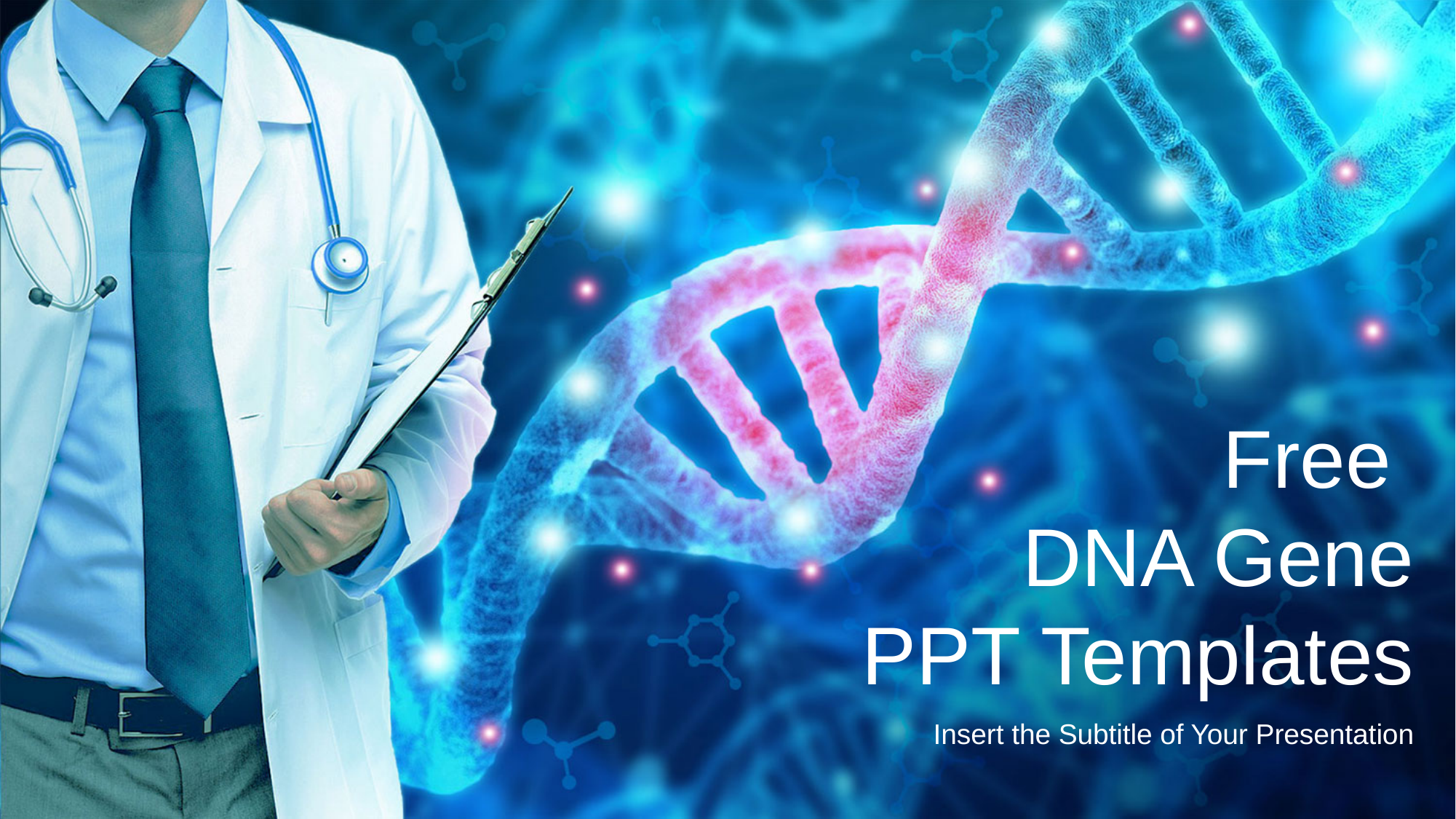

Free
DNA Gene
PPT Templates
Insert the Subtitle of Your Presentation